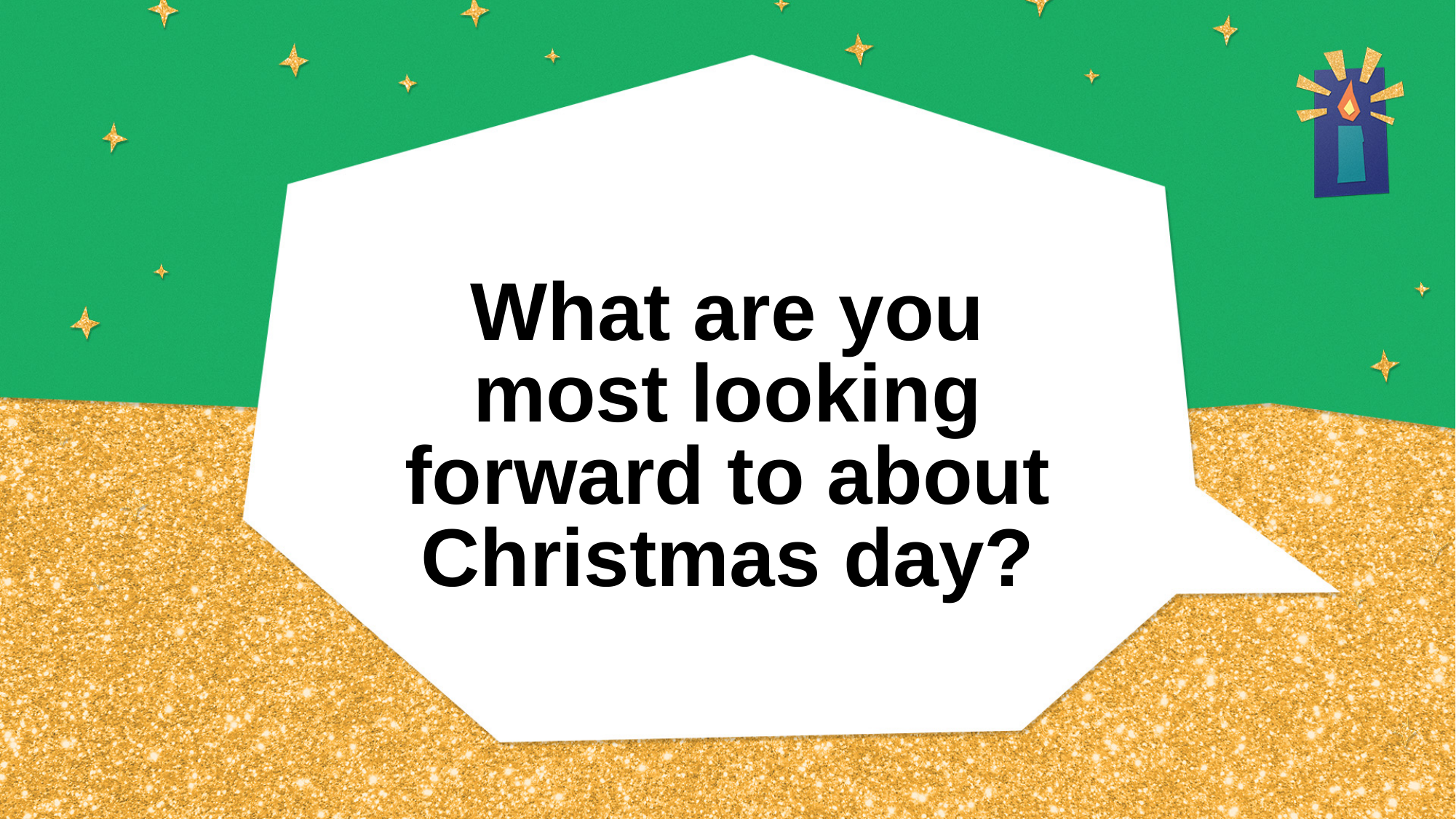

# What are you most looking forward to about Christmas day?